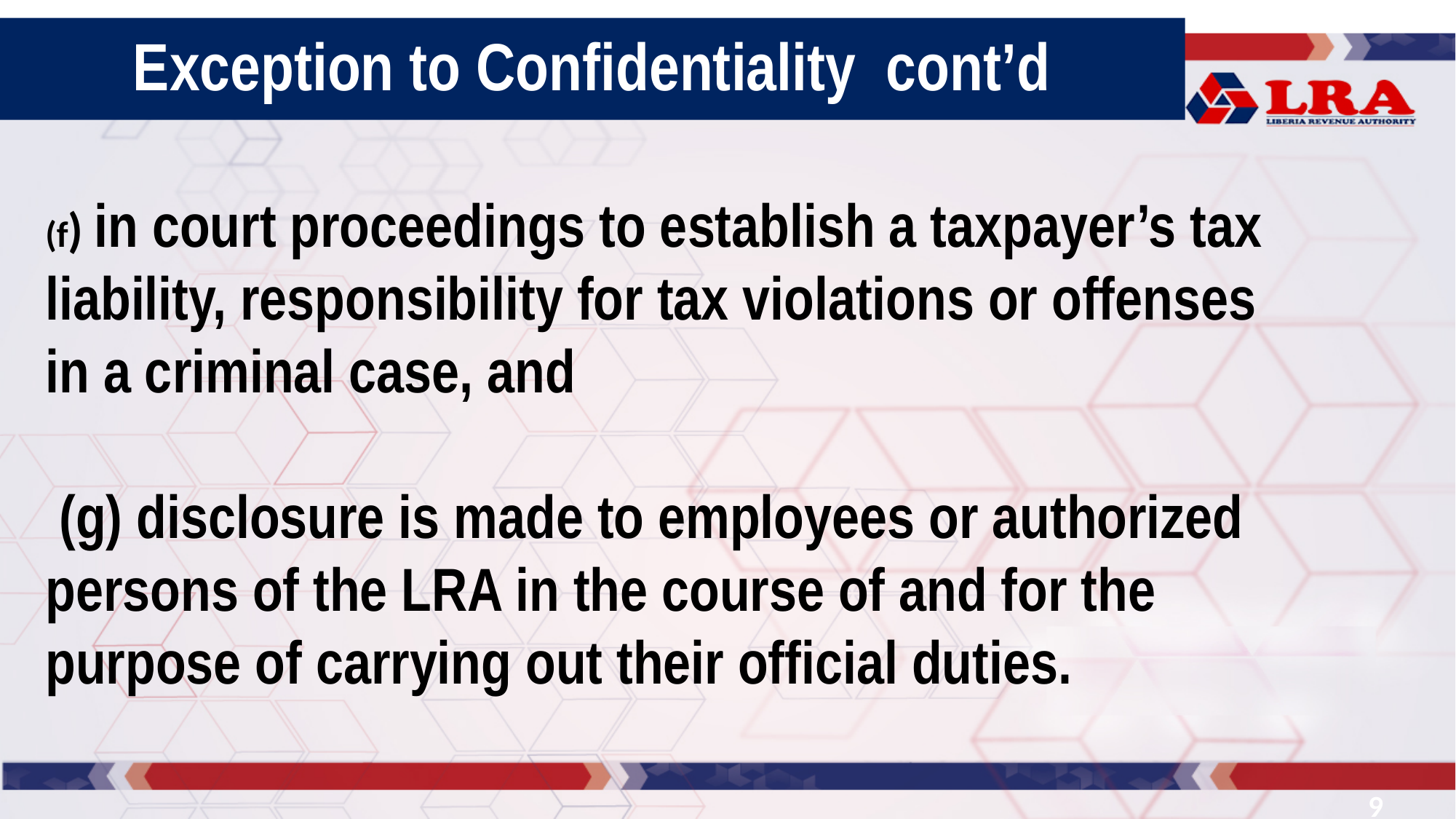

Exception to Confidentiality  cont’d
(f) in court proceedings to establish a taxpayer’s tax liability, responsibility for tax violations or offenses in a criminal case, and

 (g) disclosure is made to employees or authorized persons of the LRA in the course of and for the purpose of carrying out their official duties.
9